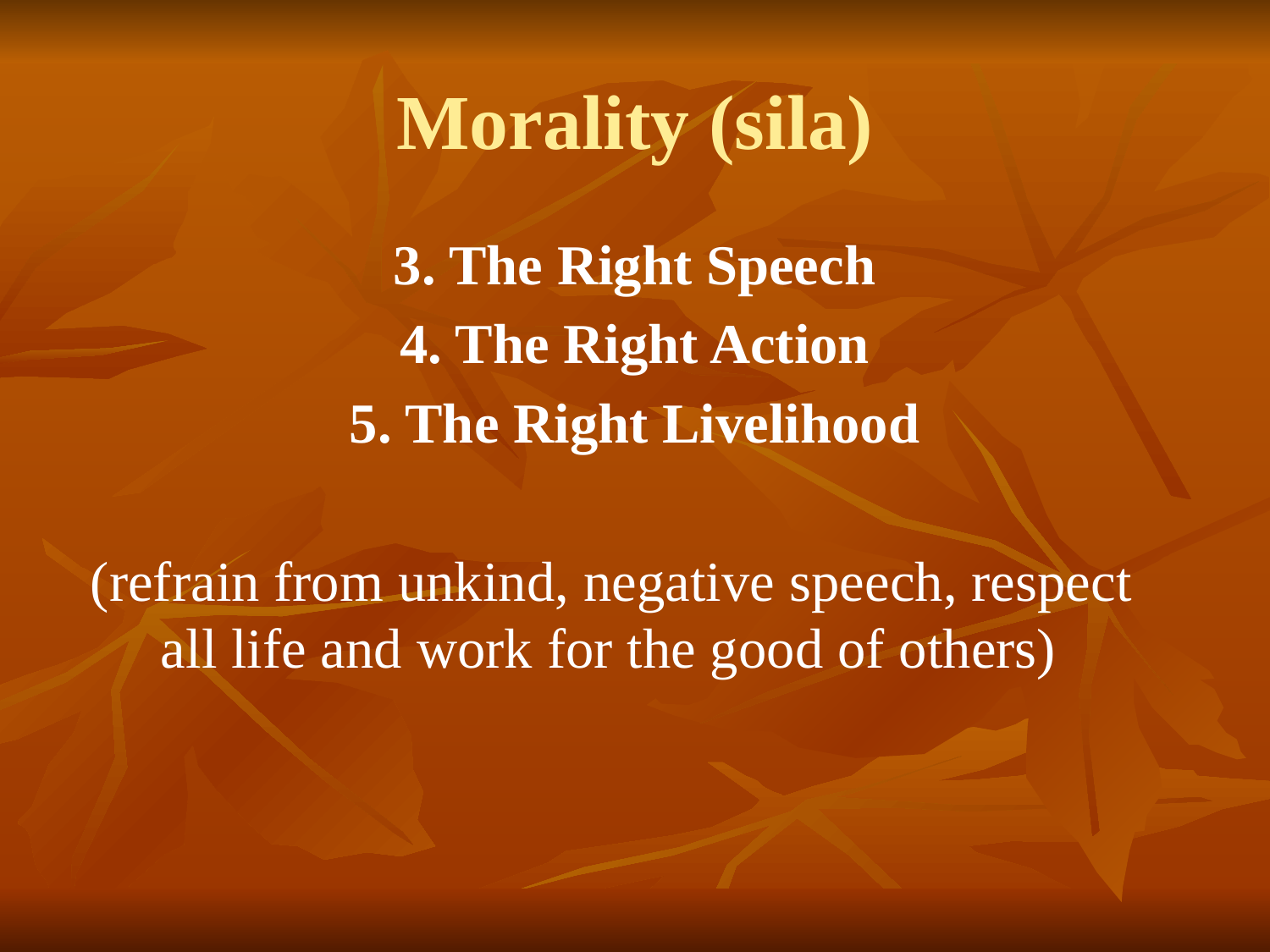

# Morality (sila)
3. The Right Speech
4. The Right Action
5. The Right Livelihood

 (refrain from unkind, negative speech, respect all life and work for the good of others)